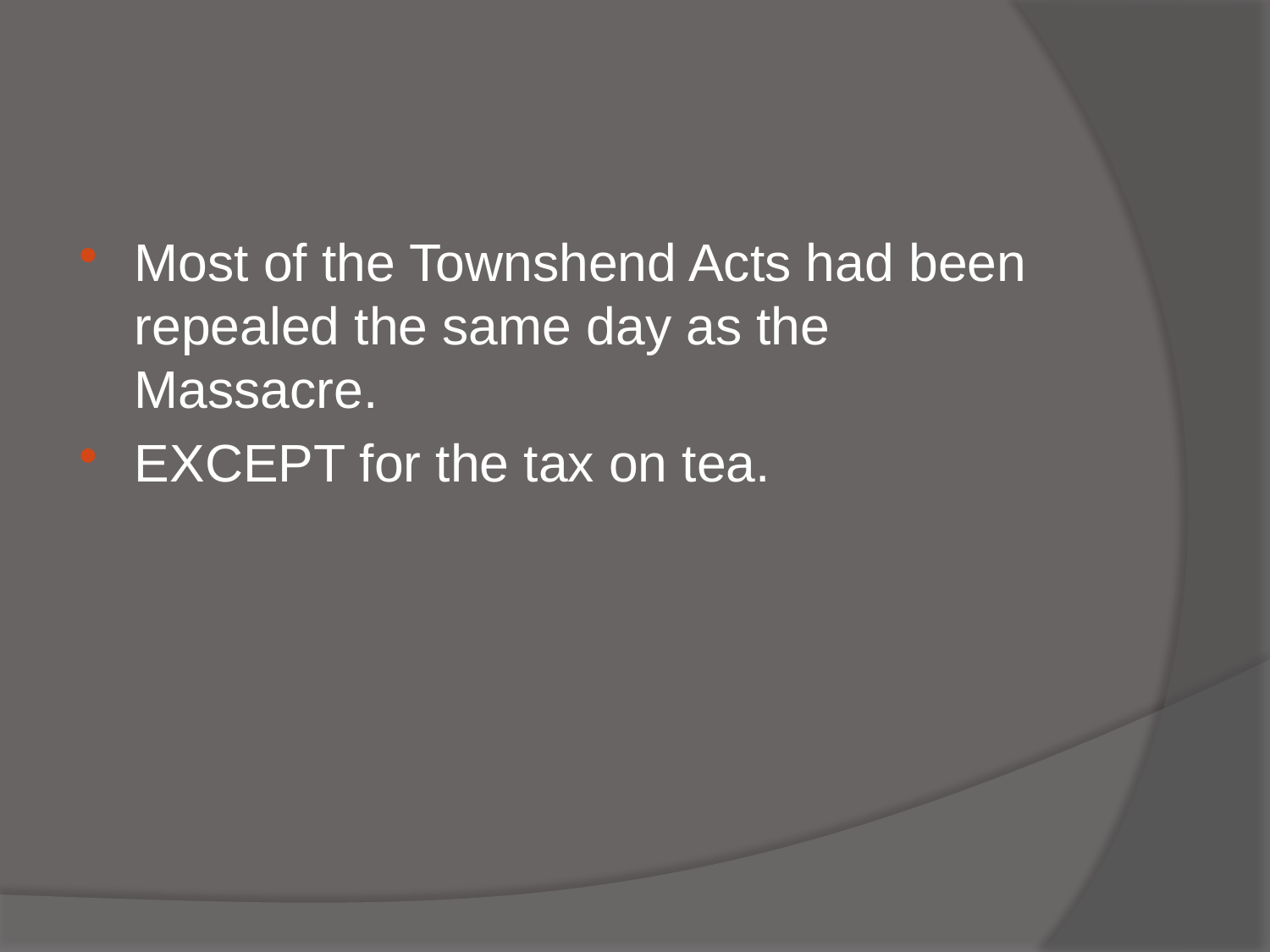

#
Most of the Townshend Acts had been  repealed the same day as the Massacre.
EXCEPT for the tax on tea.